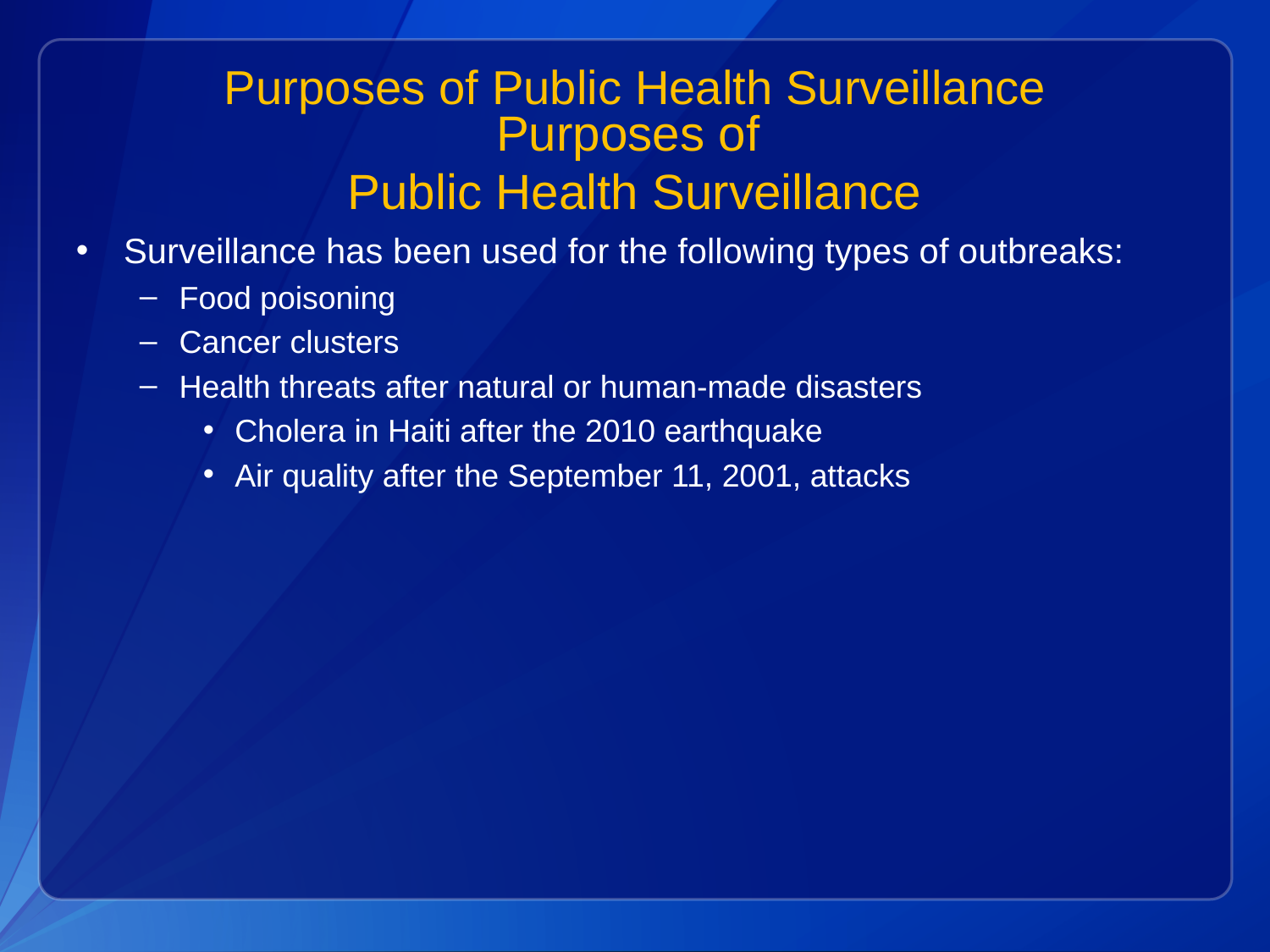

Purposes of Public Health Surveillance
Purposes of
Public Health Surveillance
Surveillance has been used for the following types of outbreaks:
Food poisoning
Cancer clusters
Health threats after natural or human-made disasters
Cholera in Haiti after the 2010 earthquake
Air quality after the September 11, 2001, attacks